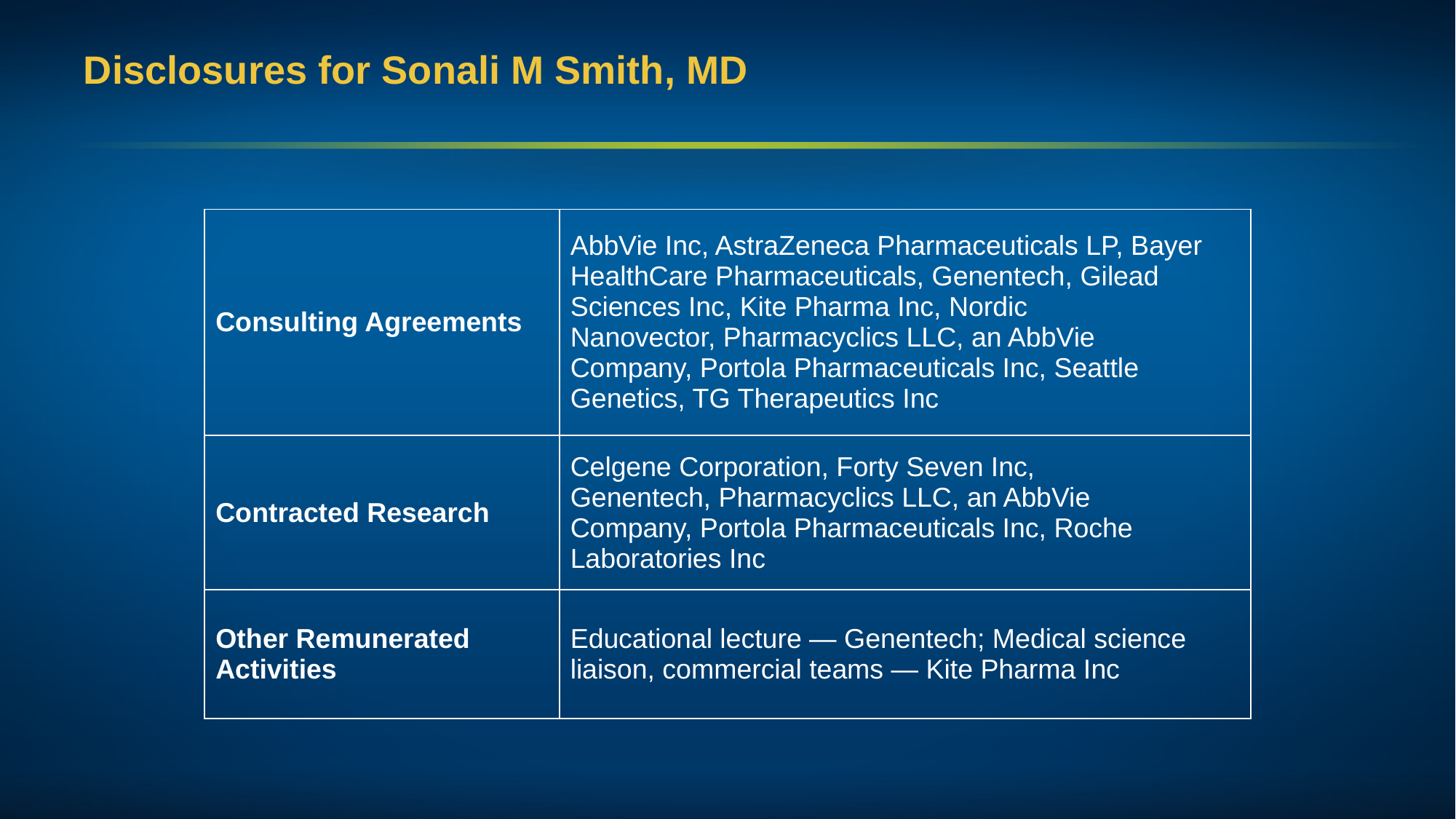

# Disclosures for Sonali M Smith, MD
| Consulting Agreements | AbbVie Inc, AstraZeneca Pharmaceuticals LP, Bayer HealthCare Pharmaceuticals, Genentech, Gilead Sciences Inc, Kite Pharma Inc, Nordic Nanovector, Pharmacyclics LLC, an AbbVie Company, Portola Pharmaceuticals Inc, Seattle Genetics, TG Therapeutics Inc |
| --- | --- |
| Contracted Research | Celgene Corporation, Forty Seven Inc, Genentech, Pharmacyclics LLC, an AbbVie Company, Portola Pharmaceuticals Inc, Roche Laboratories Inc |
| Other Remunerated Activities | Educational lecture — Genentech; Medical science liaison, commercial teams — Kite Pharma Inc |